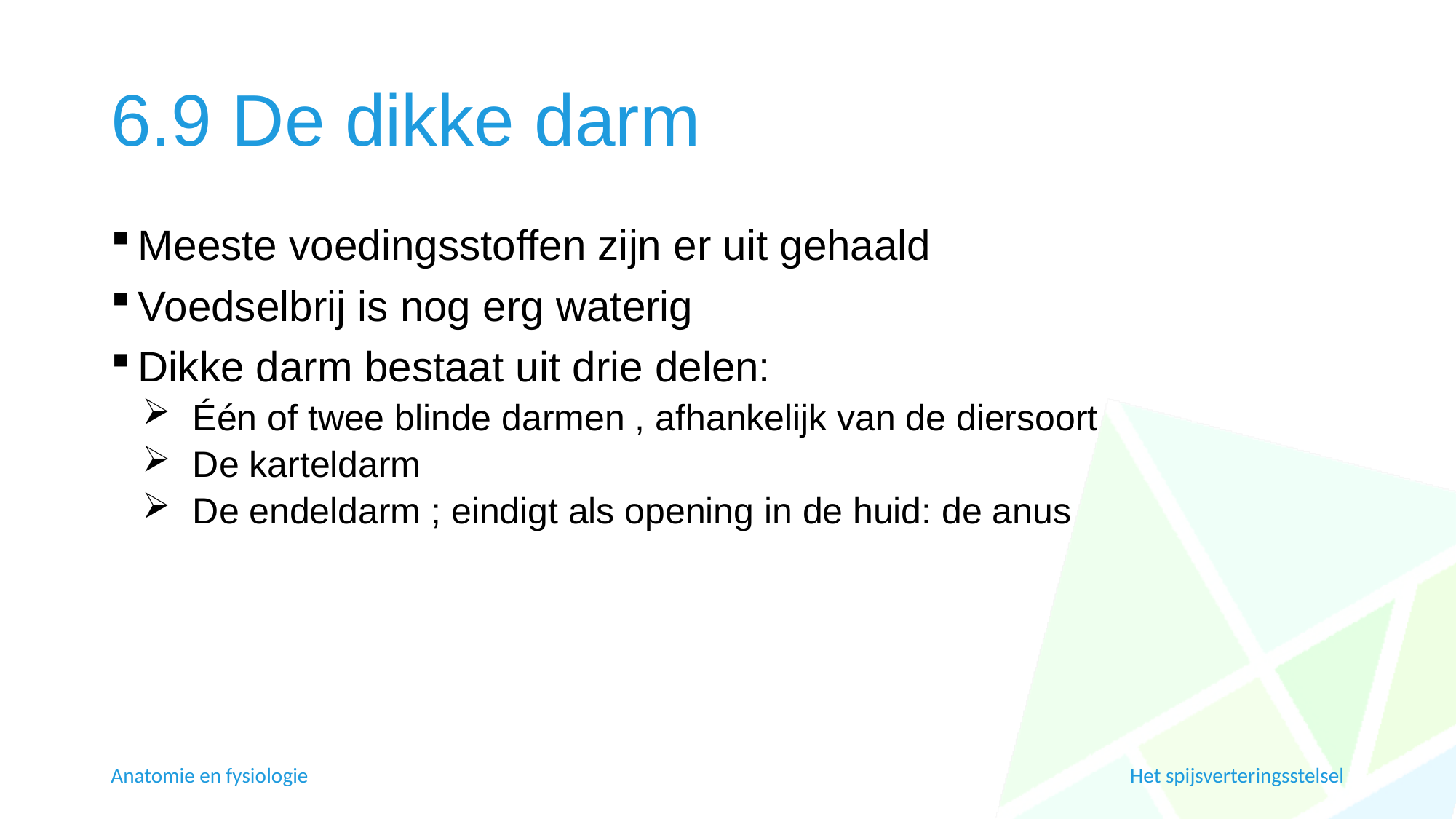

# 6.9 De dikke darm
Meeste voedingsstoffen zijn er uit gehaald
Voedselbrij is nog erg waterig
Dikke darm bestaat uit drie delen:
Één of twee blinde darmen , afhankelijk van de diersoort
De karteldarm
De endeldarm ; eindigt als opening in de huid: de anus
Anatomie en fysiologie
Het spijsverteringsstelsel